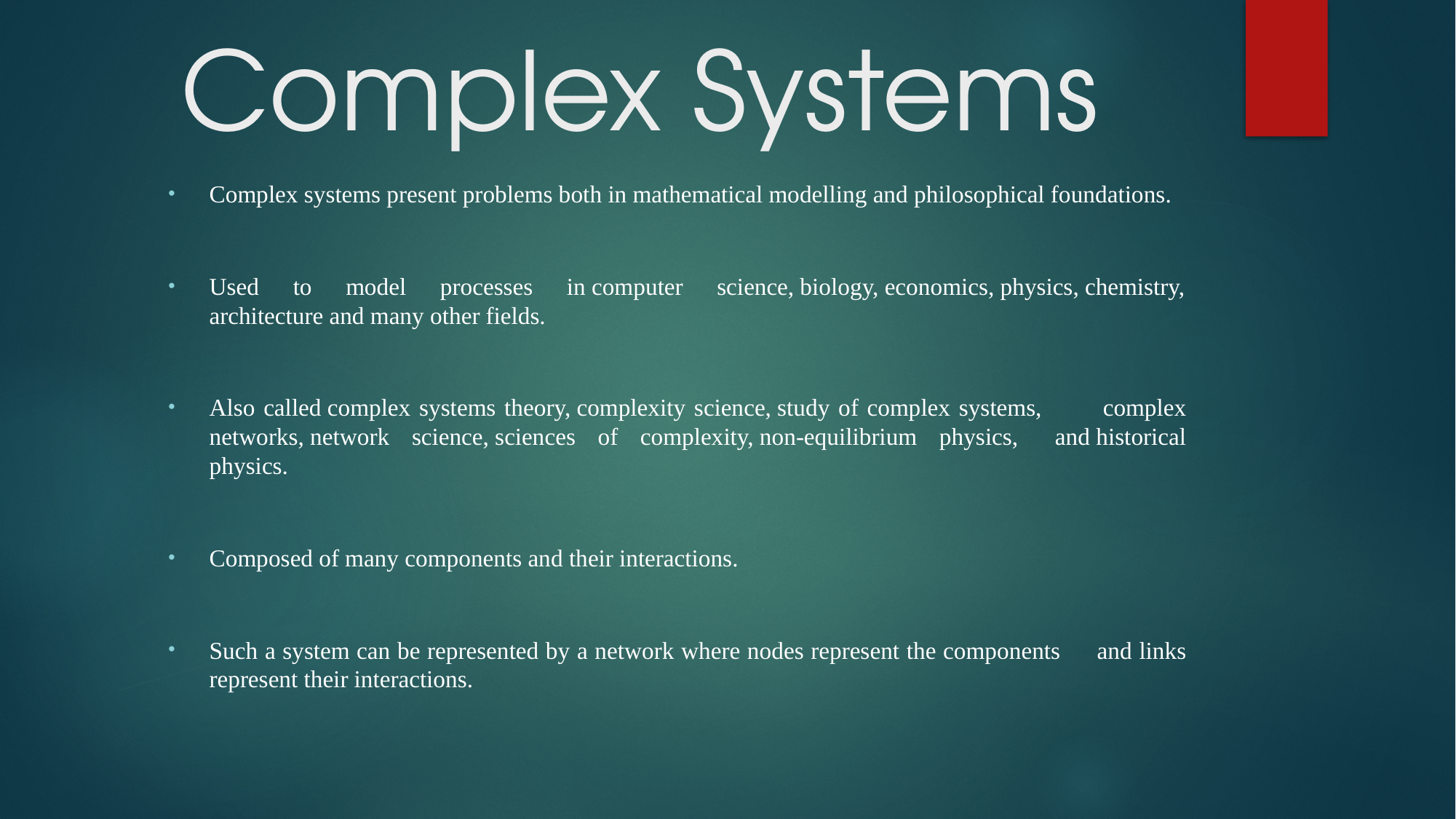

# Complex Systems
Complex systems present problems both in mathematical modelling and philosophical foundations.

Used to model processes in computer science, biology, economics, physics, chemistry, architecture and many other fields.

Also called complex systems theory, complexity science, study of complex systems, 	complex networks, network science, sciences of complexity, non-equilibrium physics, 	and historical physics.

Composed of many components and their interactions.

Such a system can be represented by a network where nodes represent the components 	and links represent their interactions.